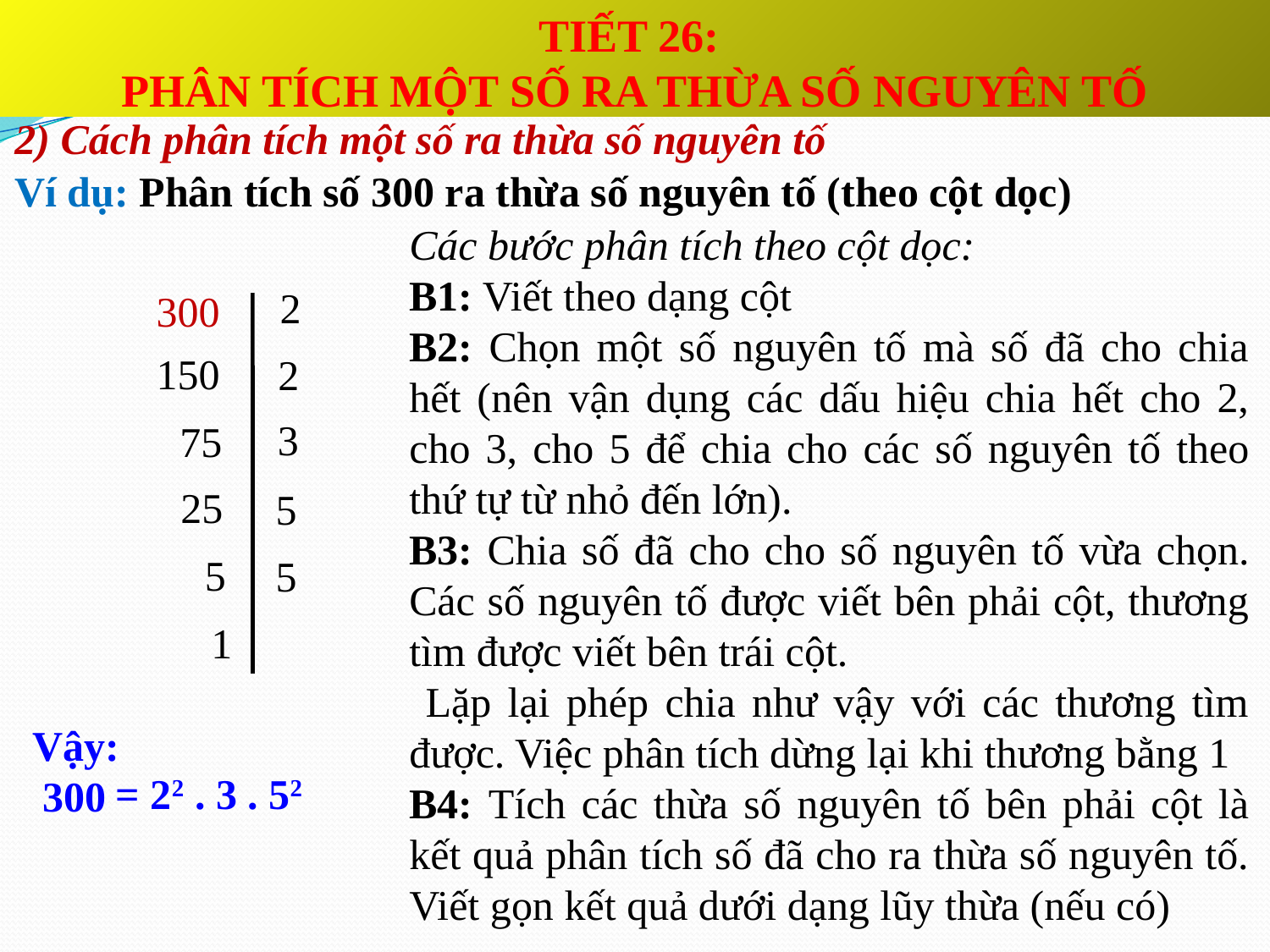

TIẾT 26:
PHÂN TÍCH MỘT SỐ RA THỪA SỐ NGUYÊN TỐ
2) Cách phân tích một số ra thừa số nguyên tố
Ví dụ: Phân tích số 300 ra thừa số nguyên tố (theo cột dọc)
Các bước phân tích theo cột dọc:
B1: Viết theo dạng cột
B2: Chọn một số nguyên tố mà số đã cho chia hết (nên vận dụng các dấu hiệu chia hết cho 2, cho 3, cho 5 để chia cho các số nguyên tố theo thứ tự từ nhỏ đến lớn).
B3: Chia số đã cho cho số nguyên tố vừa chọn. Các số nguyên tố được viết bên phải cột, thương tìm được viết bên trái cột.
 Lặp lại phép chia như vậy với các thương tìm được. Việc phân tích dừng lại khi thương bằng 1
B4: Tích các thừa số nguyên tố bên phải cột là kết quả phân tích số đã cho ra thừa số nguyên tố. Viết gọn kết quả dưới dạng lũy thừa (nếu có)
2
300

150
2
3
75
25
5
5
5
1
Vậy:
 300
              = 22 . 3 . 52